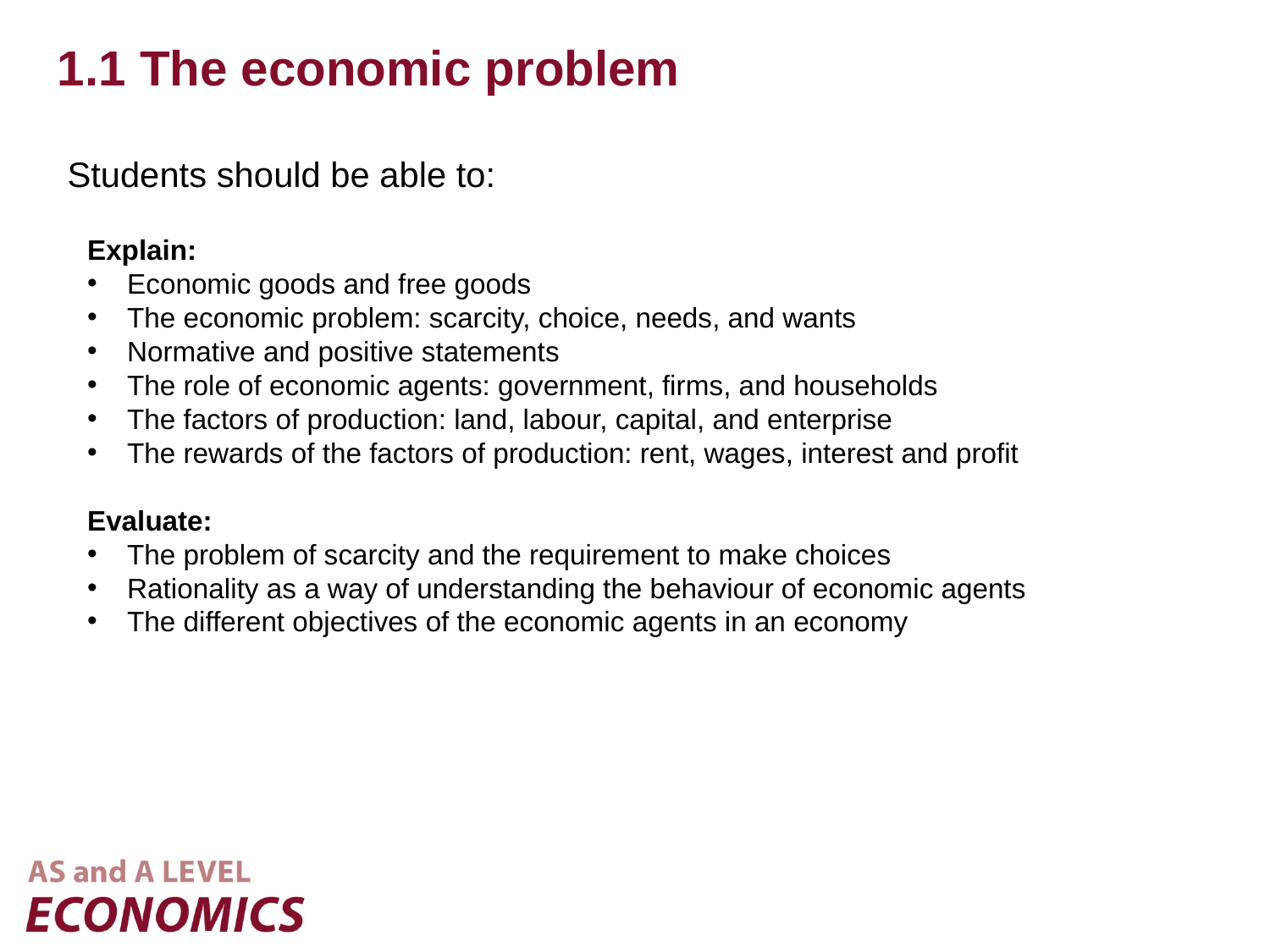

1.1 The economic problem
Students should be able to:

Explain:
Economic goods and free goods
The economic problem: scarcity, choice, needs, and wants
Normative and positive statements
The role of economic agents: government, firms, and households
The factors of production: land, labour, capital, and enterprise
The rewards of the factors of production: rent, wages, interest and profit

Evaluate:
The problem of scarcity and the requirement to make choices
Rationality as a way of understanding the behaviour of economic agents
The different objectives of the economic agents in an economy